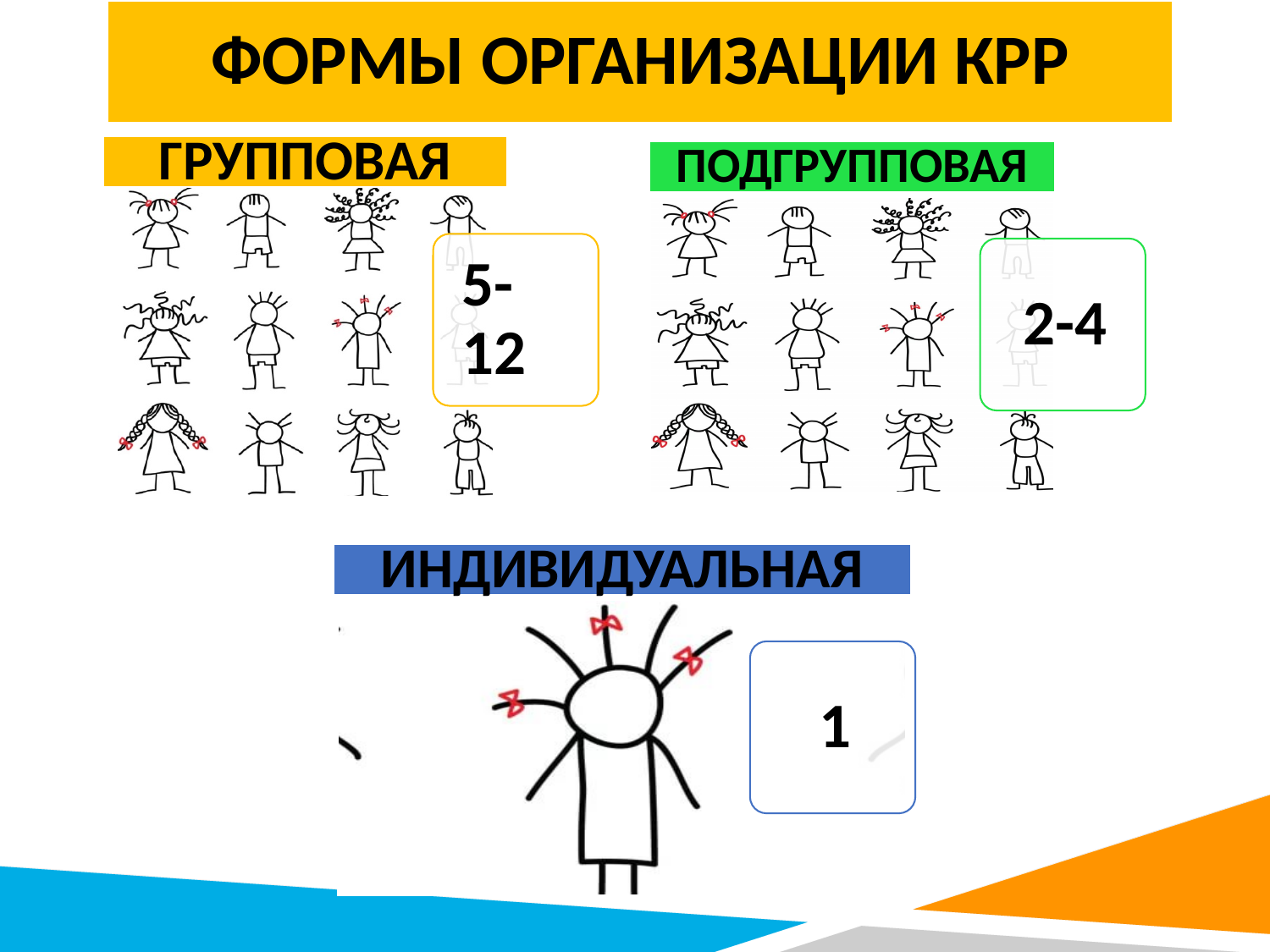

# ФОРМЫ ОРГАНИЗАЦИИ КРР
5-12
ГРУППОВАЯ
2-4
ПОДГРУППОВАЯ
1
ИНДИВИДУАЛЬНАЯ